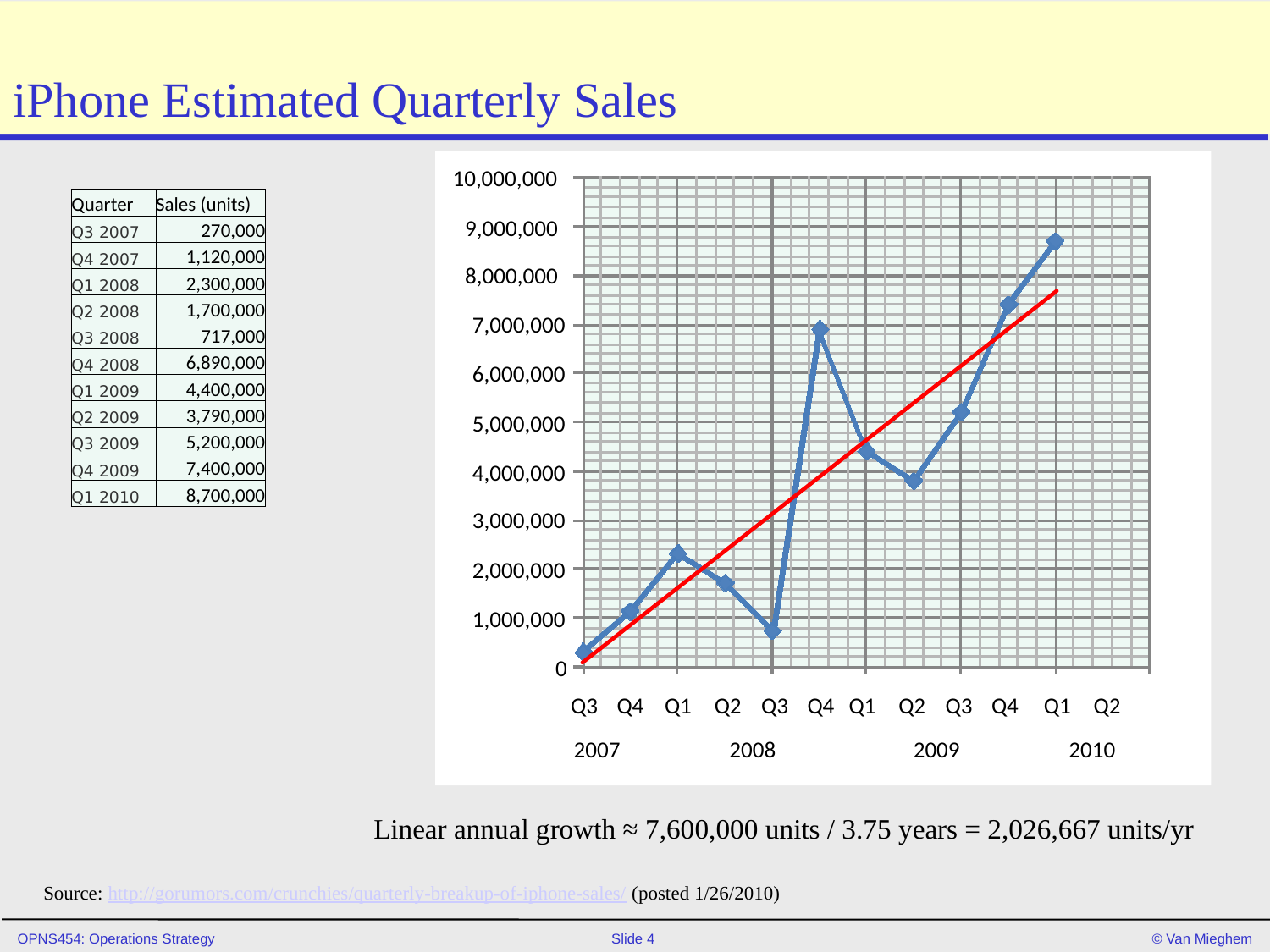

# iPhone Estimated Quarterly Sales

10,000,000

| Quarter | Sales (units) |
| --- | --- |
| Q3 2007 | 270,000 |
| Q4 2007 | 1,120,000 |
| Q1 2008 | 2,300,000 |
| Q2 2008 | 1,700,000 |
| Q3 2008 | 717,000 |
| Q4 2008 | 6,890,000 |
| Q1 2009 | 4,400,000 |
| Q2 2009 | 3,790,000 |
| Q3 2009 | 5,200,000 |
| Q4 2009 | 7,400,000 |
| Q1 2010 | 8,700,000 |
9,000,000

8,000,000

7,000,000

6,000,000

5,000,000

4,000,000

3,000,000

2,000,000

1,000,000

0

Q3
Q4
Q1
Q2
Q3
Q4
Q1
Q2
Q3
Q4
Q1
Q2
2007
2008
2009
2010
Linear annual growth ≈ 7,600,000 units / 3.75 years = 2,026,667 units/yr
Source: http://gorumors.com/crunchies/quarterly-breakup-of-iphone-sales/ (posted 1/26/2010)